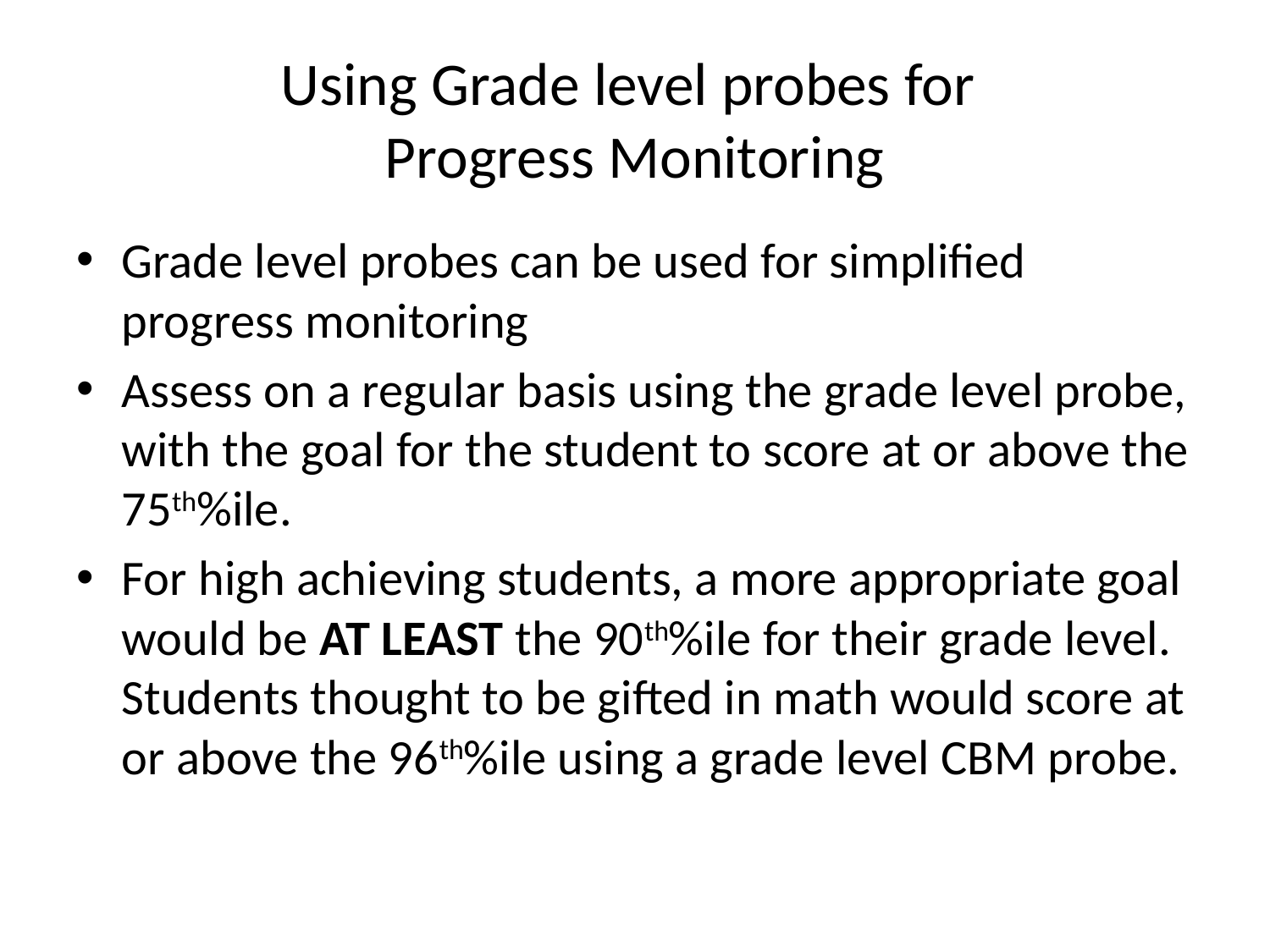

# Using Grade level probes for Progress Monitoring
Grade level probes can be used for simplified progress monitoring
Assess on a regular basis using the grade level probe, with the goal for the student to score at or above the 75th%ile.
For high achieving students, a more appropriate goal would be AT LEAST the 90th%ile for their grade level.  Students thought to be gifted in math would score at or above the 96th%ile using a grade level CBM probe.